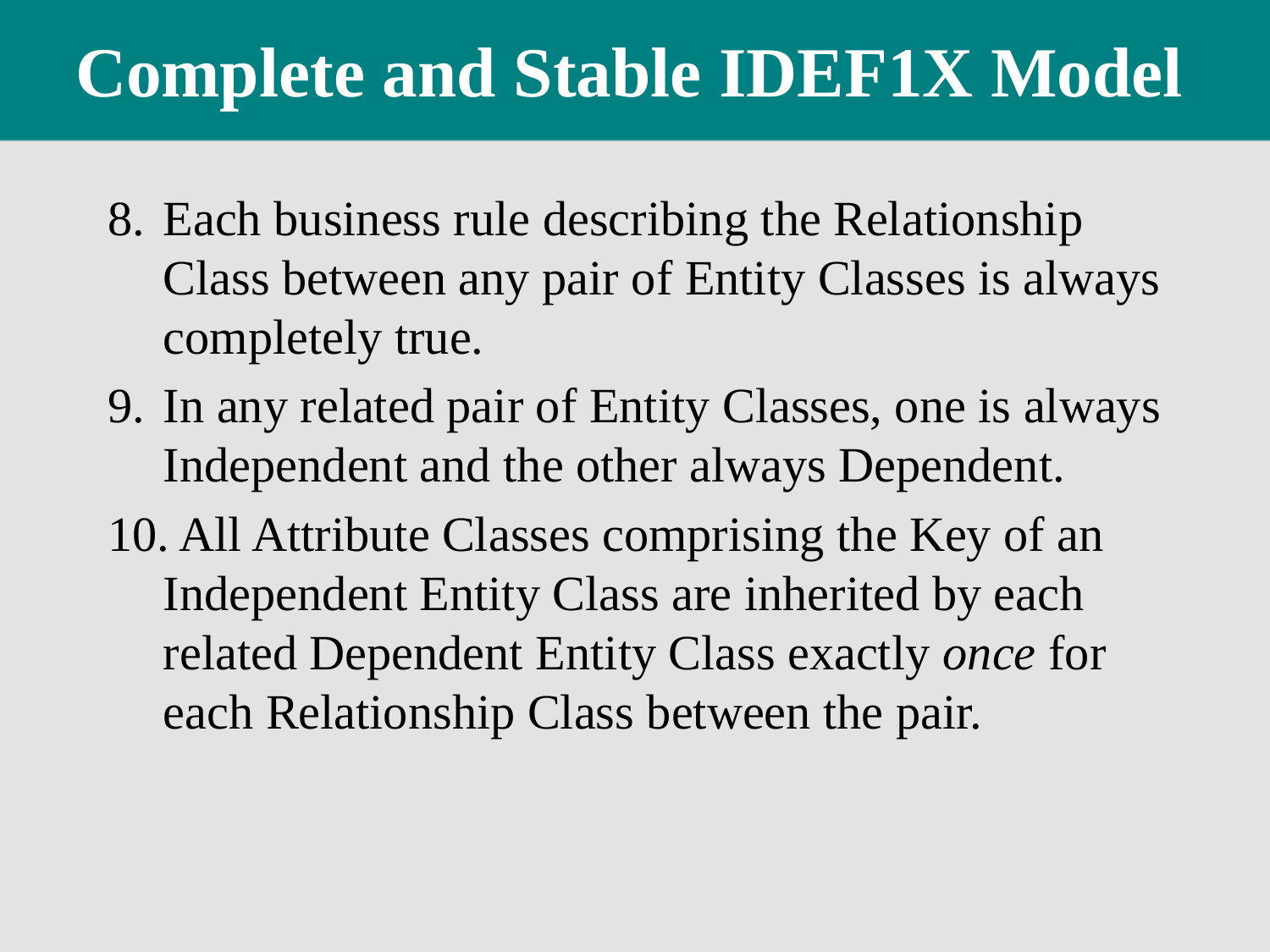

# Complete and Stable IDEF1X Model
8.	Each business rule describing the Relationship Class between any pair of Entity Classes is always completely true.
9.	In any related pair of Entity Classes, one is always Independent and the other always Dependent.
10. All Attribute Classes comprising the Key of an Independent Entity Class are inherited by each related Dependent Entity Class exactly once for each Relationship Class between the pair.